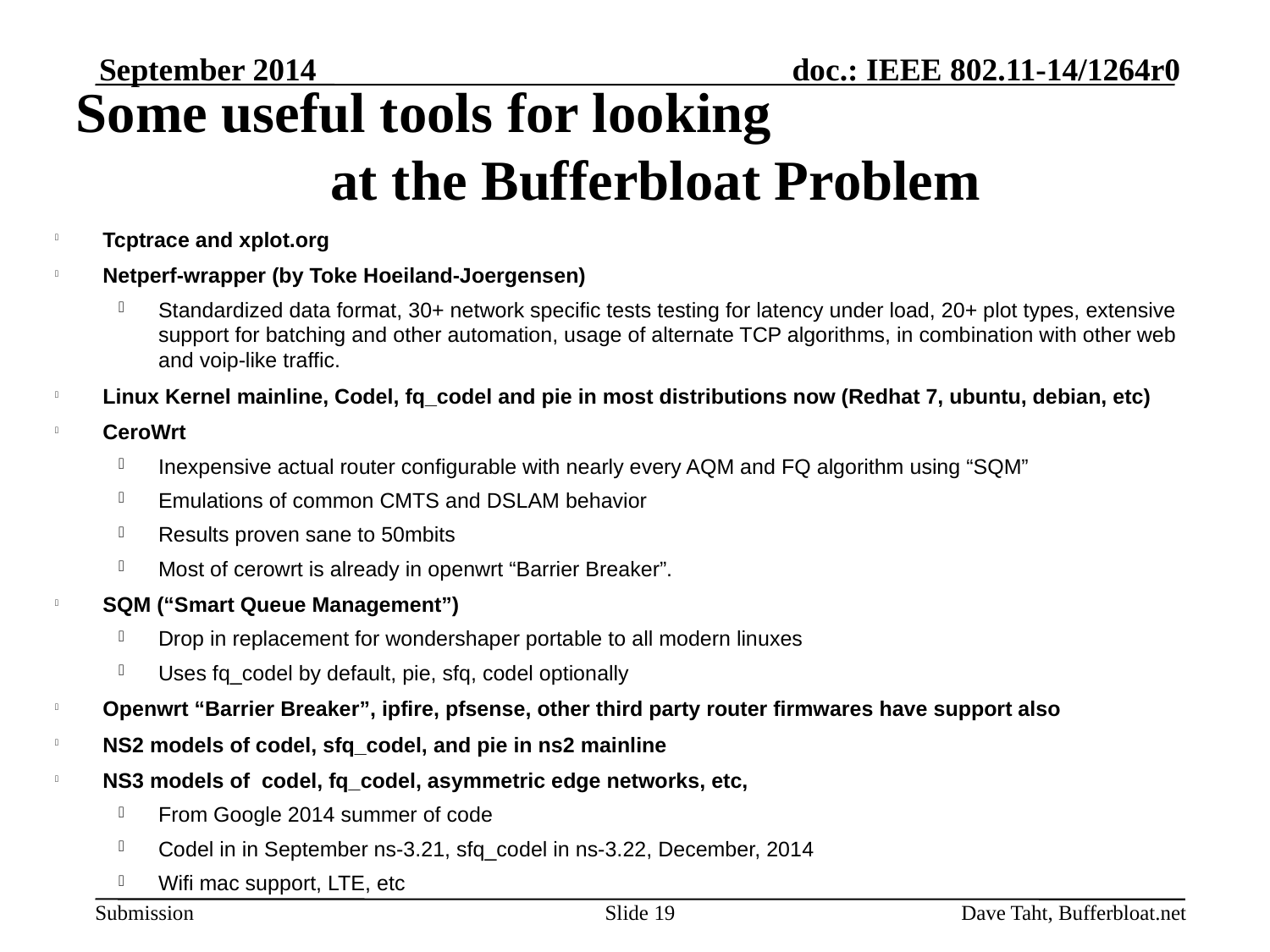

September 2014
# Some useful tools for looking
at the Bufferbloat Problem
Tcptrace and xplot.org
Netperf-wrapper (by Toke Hoeiland-Joergensen)
Standardized data format, 30+ network specific tests testing for latency under load, 20+ plot types, extensive support for batching and other automation, usage of alternate TCP algorithms, in combination with other web and voip-like traffic.
Linux Kernel mainline, Codel, fq_codel and pie in most distributions now (Redhat 7, ubuntu, debian, etc)
CeroWrt
Inexpensive actual router configurable with nearly every AQM and FQ algorithm using “SQM”
Emulations of common CMTS and DSLAM behavior
Results proven sane to 50mbits
Most of cerowrt is already in openwrt “Barrier Breaker”.
SQM (“Smart Queue Management”)
Drop in replacement for wondershaper portable to all modern linuxes
Uses fq_codel by default, pie, sfq, codel optionally
Openwrt “Barrier Breaker”, ipfire, pfsense, other third party router firmwares have support also
NS2 models of codel, sfq_codel, and pie in ns2 mainline
NS3 models of  codel, fq_codel, asymmetric edge networks, etc,
From Google 2014 summer of code
Codel in in September ns-3.21, sfq_codel in ns-3.22, December, 2014
Wifi mac support, LTE, etc
Slide 19
Dave Taht, Bufferbloat.net